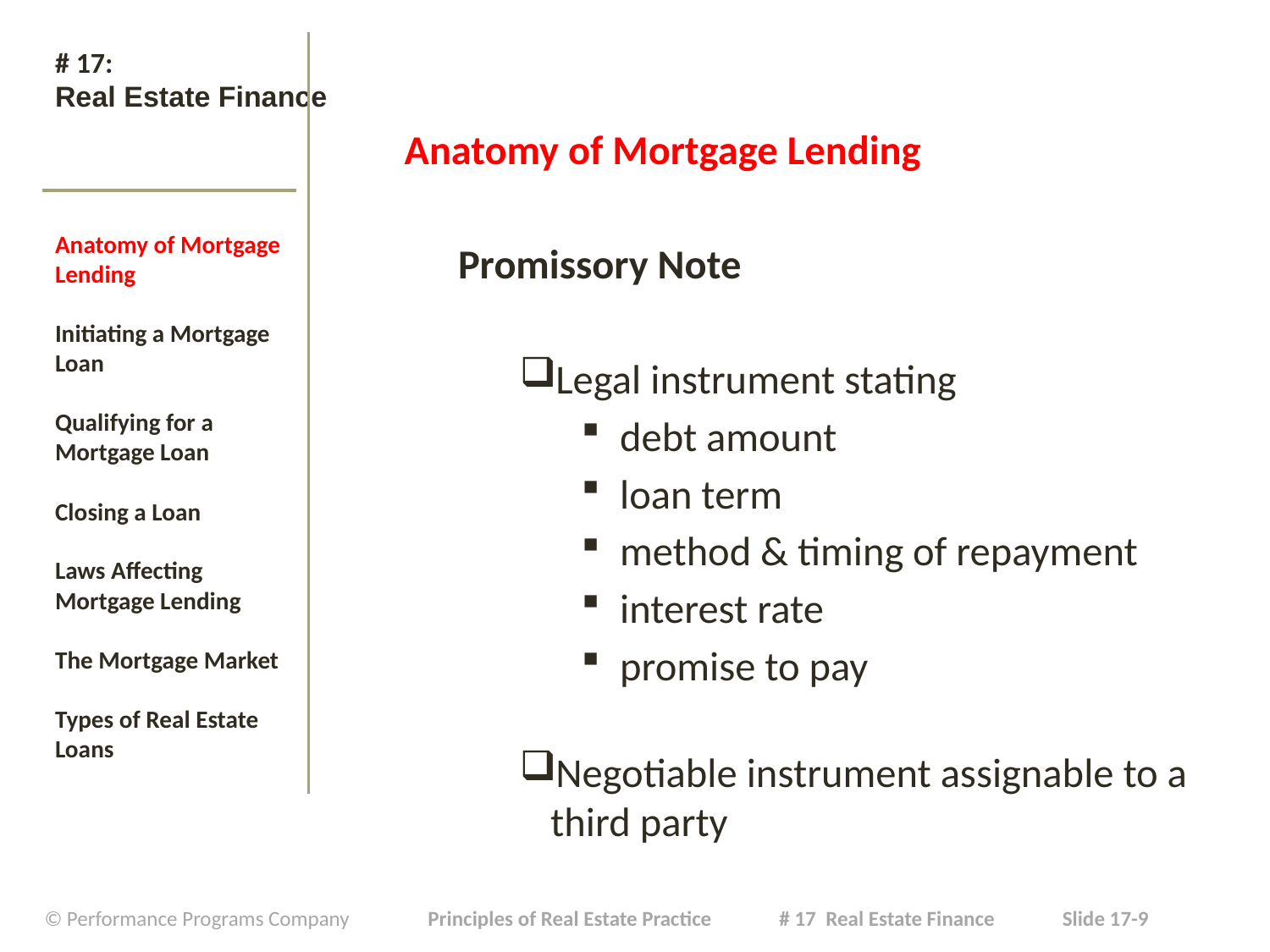

# # 17: Real Estate Finance

Anatomy of Mortgage Lending

Promissory Note

Legal instrument stating
debt amount
loan term
method & timing of repayment
interest rate
promise to pay
Negotiable instrument assignable to a third party

Anatomy of Mortgage Lending

Initiating a Mortgage Loan

Qualifying for a Mortgage Loan

Closing a Loan

Laws Affecting Mortgage Lending

The Mortgage Market

Types of Real Estate Loans

| © Performance Programs Company Principles of Real Estate Practice # 17 Real Estate Finance Slide 17-9 |
| --- |